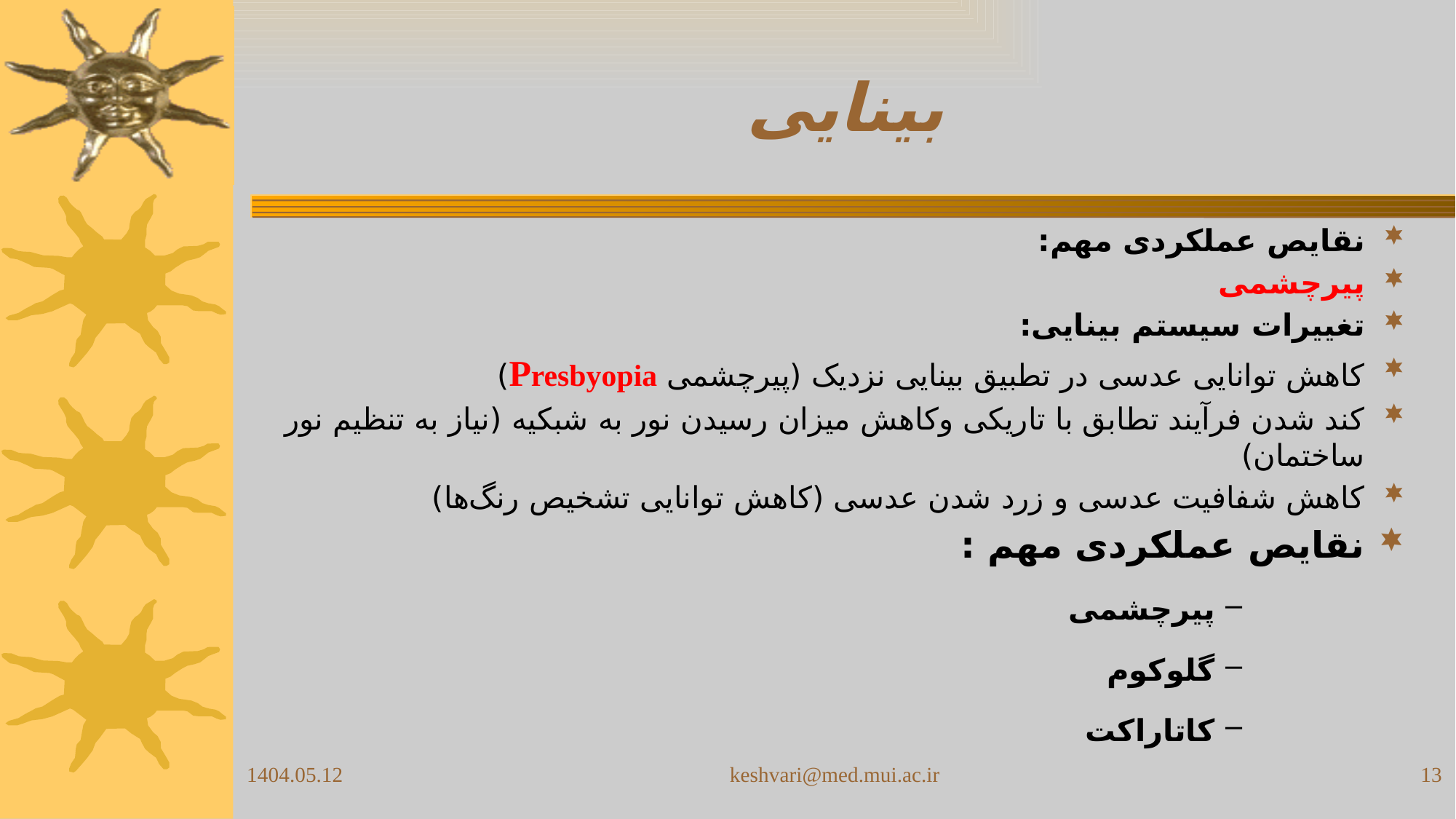

# بینایی

نقایص عملکردی مهم:
پیرچشمی
تغییرات سیستم بینایی:
کاهش توانایی عدسی در تطبیق بینایی نزدیک (پیرچشمی Presbyopia)
کند شدن فرآیند تطابق با تاریکی وکاهش میزان رسیدن نور به شبکیه (نیاز به تنظیم نور ساختمان)
کاهش شفافیت عدسی و زرد شدن عدسی (کاهش توانایی تشخیص رنگ‌ها)
نقایص عملکردی مهم :
پیرچشمی
گلوکوم
کاتاراکت
1404.05.12
keshvari@med.mui.ac.ir
13